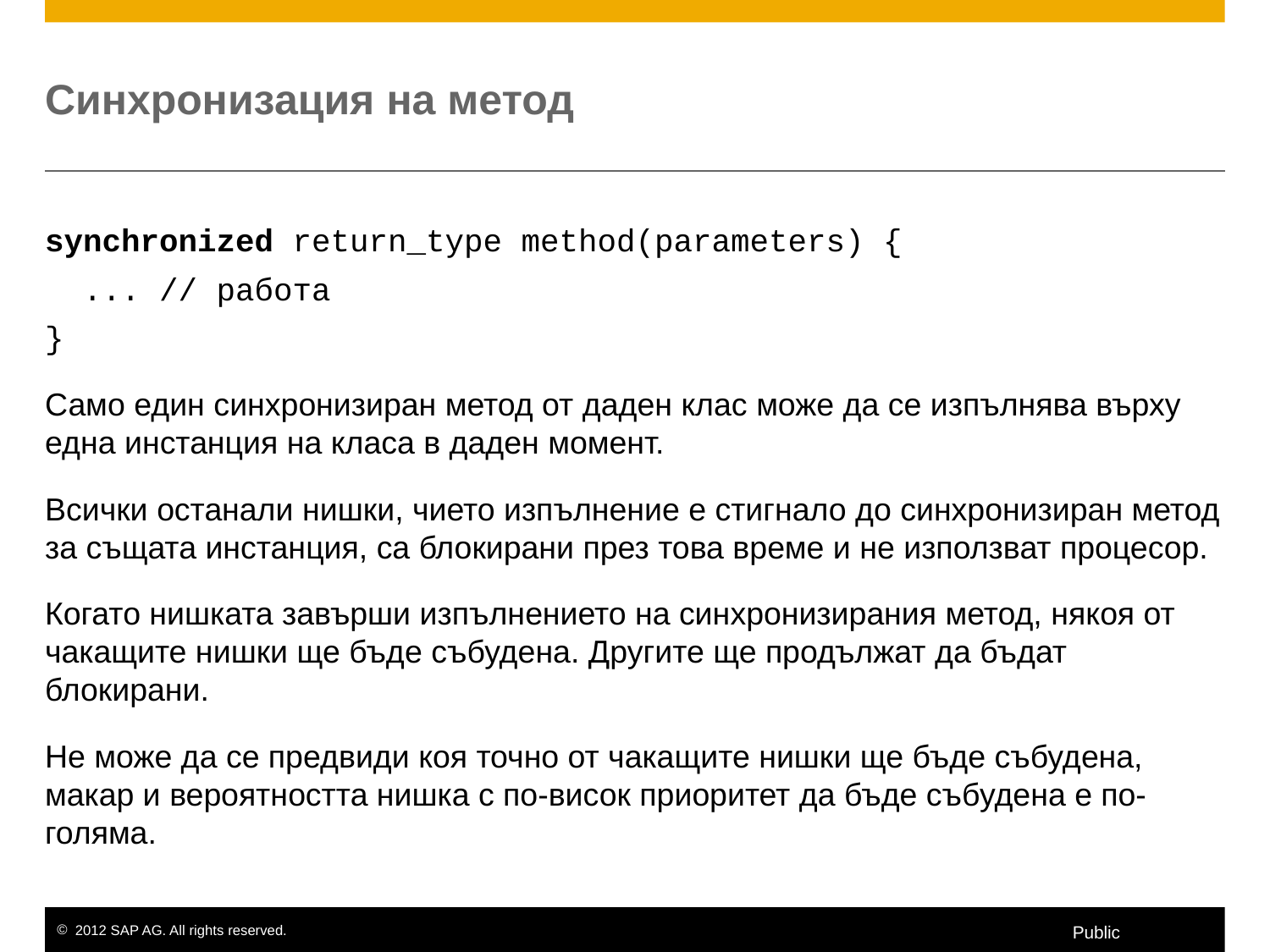

# Синхронизация на метод
synchronized return_type method(parameters) {
  ... // работа
}
Само един синхронизиран метод от даден клас може да се изпълнява върху една инстанция на класа в даден момент.
Всички останали нишки, чието изпълнение е стигнало до синхронизиран метод за същата инстанция, са блокирани през това време и не използват процесор.
Когато нишката завърши изпълнението на синхронизирания метод, някоя от чакащите нишки ще бъде събудена. Другите ще продължат да бъдат блокирани.
Не може да се предвиди коя точно от чакащите нишки ще бъде събудена, макар и вероятността нишка с по-висок приоритет да бъде събудена е по-голяма.